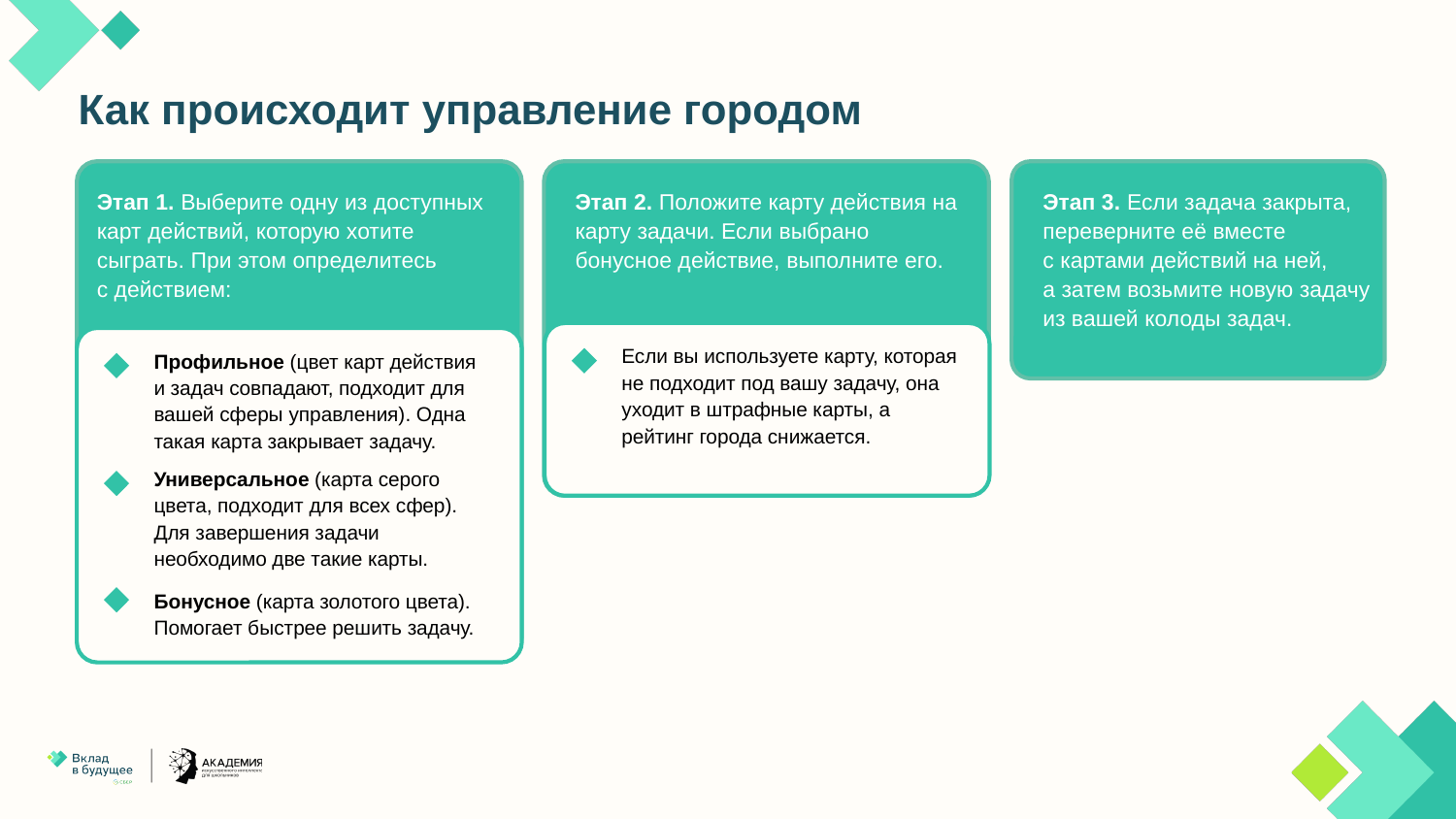

Как происходит управление городом

Этап 1. Выберите одну из доступных карт действий, которую хотите сыграть. При этом определитесь
с действием:
Этап 2. Положите карту действия на карту задачи. Если выбрано бонусное действие, выполните его.
Этап 3. Если задача закрыта, переверните её вместе
с картами действий на ней,
а затем возьмите новую задачу из вашей колоды задач.

Если вы используете карту, которая не подходит под вашу задачу, она уходит в штрафные карты, а рейтинг города снижается.
Профильное (цвет карт действия и задач совпадают, подходит для вашей сферы управления). Одна такая карта закрывает задачу.

Универсальное (карта серого цвета, подходит для всех сфер). Для завершения задачи необходимо две такие карты.

Бонусное (карта золотого цвета). Помогает быстрее решить задачу.